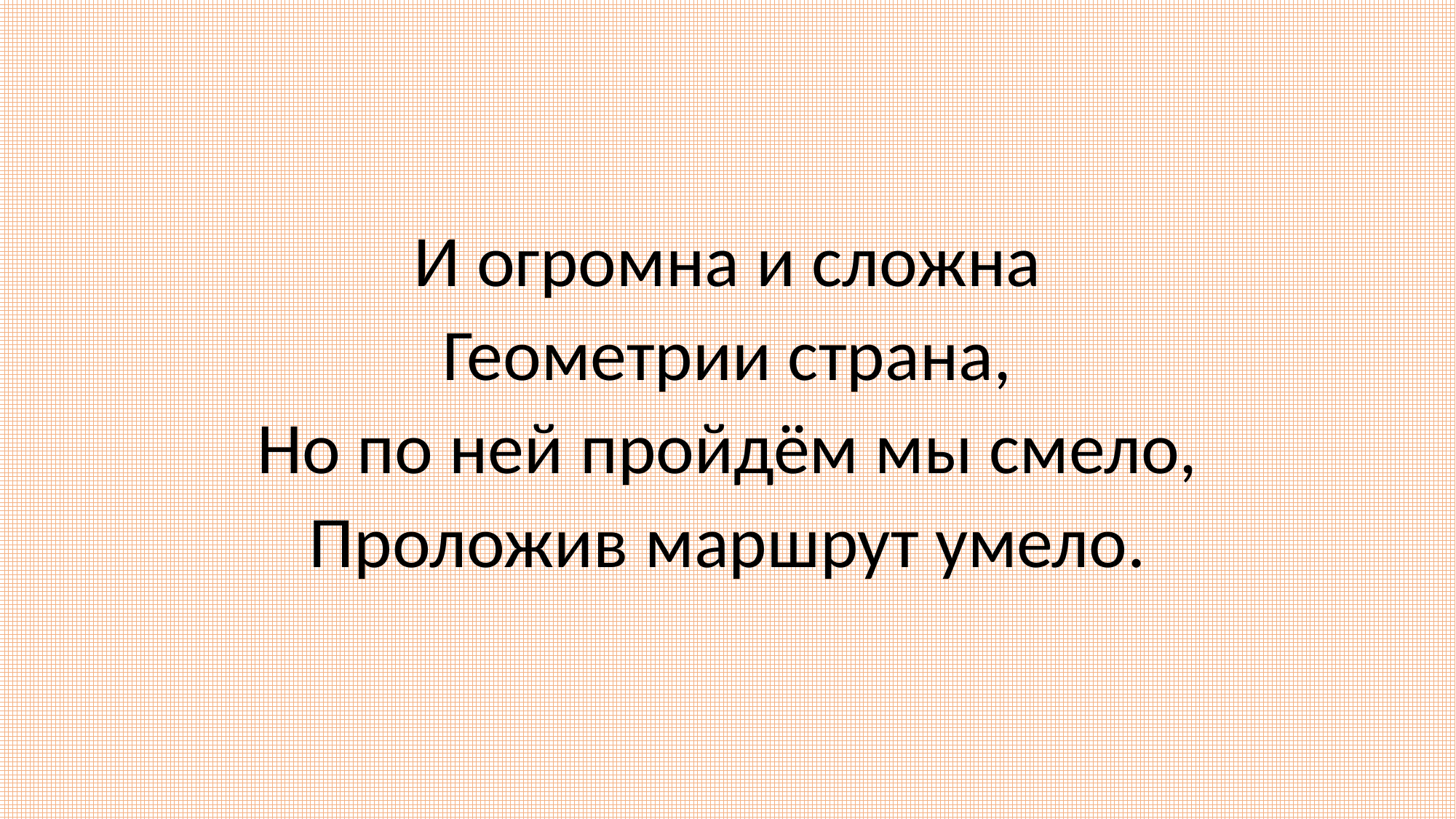

#
И огромна и сложна
Геометрии страна,
Но по ней пройдём мы смело,
Проложив маршрут умело.